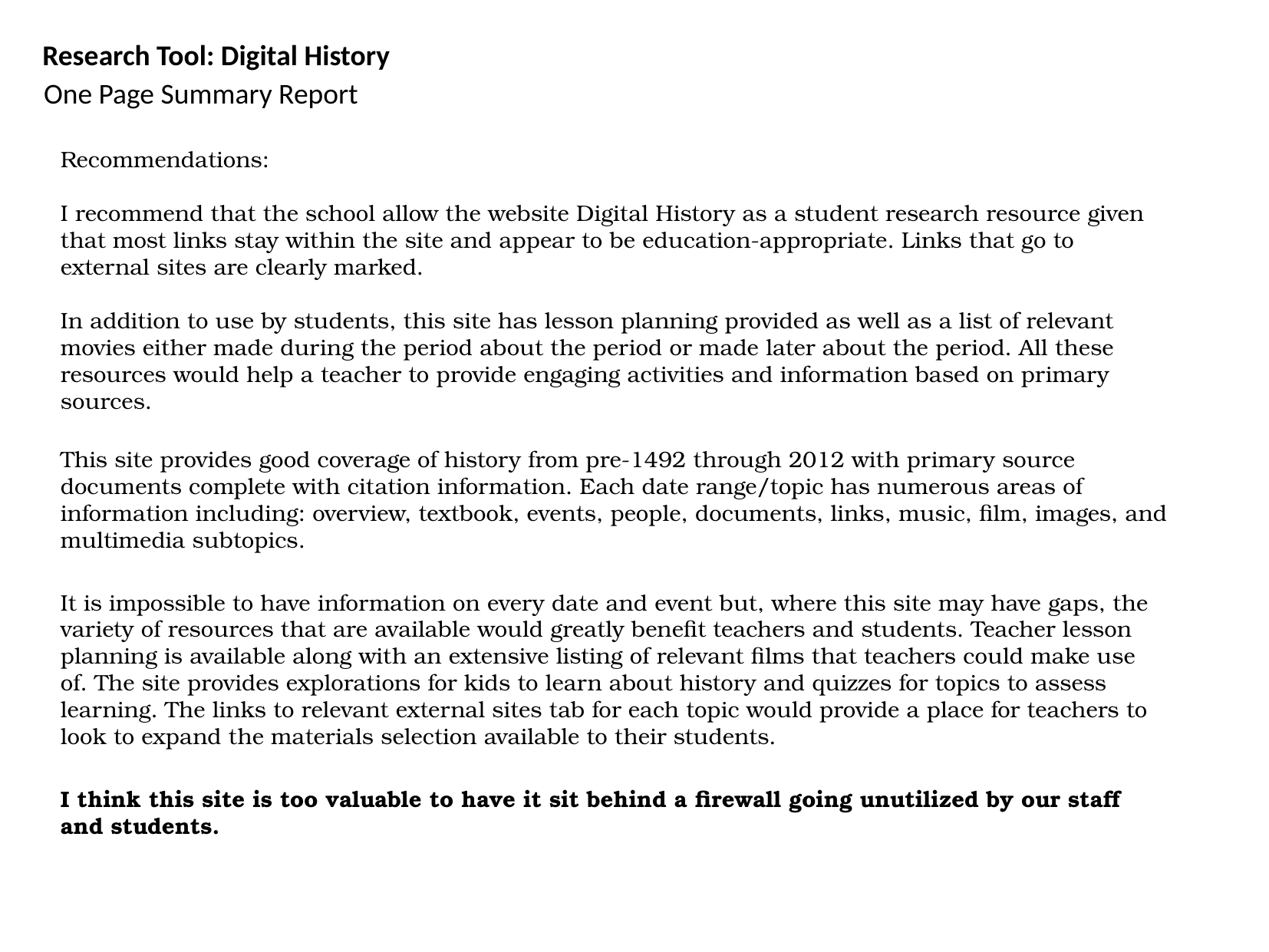

Research Tool: Digital History
One Page Summary Report
Recommendations:

I recommend that the school allow the website Digital History as a student research resource given that most links stay within the site and appear to be education-appropriate. Links that go to external sites are clearly marked.

In addition to use by students, this site has lesson planning provided as well as a list of relevant movies either made during the period about the period or made later about the period. All these resources would help a teacher to provide engaging activities and information based on primary sources.

This site provides good coverage of history from pre-1492 through 2012 with primary source documents complete with citation information. Each date range/topic has numerous areas of information including: overview, textbook, events, people, documents, links, music, film, images, and multimedia subtopics.

It is impossible to have information on every date and event but, where this site may have gaps, the variety of resources that are available would greatly benefit teachers and students. Teacher lesson planning is available along with an extensive listing of relevant films that teachers could make use of. The site provides explorations for kids to learn about history and quizzes for topics to assess learning. The links to relevant external sites tab for each topic would provide a place for teachers to look to expand the materials selection available to their students.

I think this site is too valuable to have it sit behind a firewall going unutilized by our staff and students.